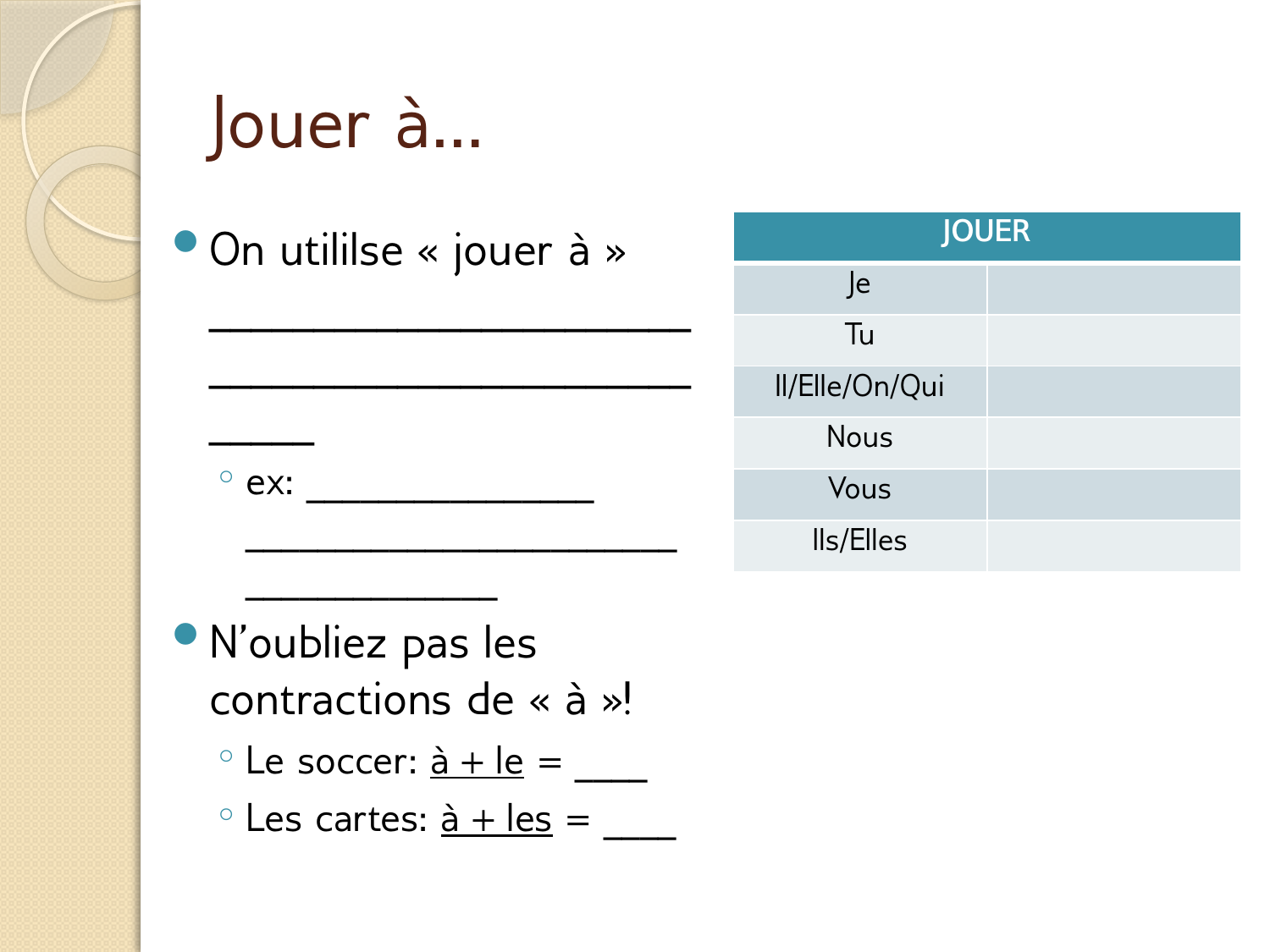

# Jouer à…
On utililse « jouer à » ___________________________________________________
ex: ________________ ______________________________________
N’oubliez pas les contractions de « à »!
Le soccer: à + le = ____
Les cartes: à + les = ____
| JOUER |  |
| --- | --- |
| Je |  |
| Tu |  |
| Il/Elle/On/Qui |  |
| Nous |  |
| Vous |  |
| Ils/Elles |  |